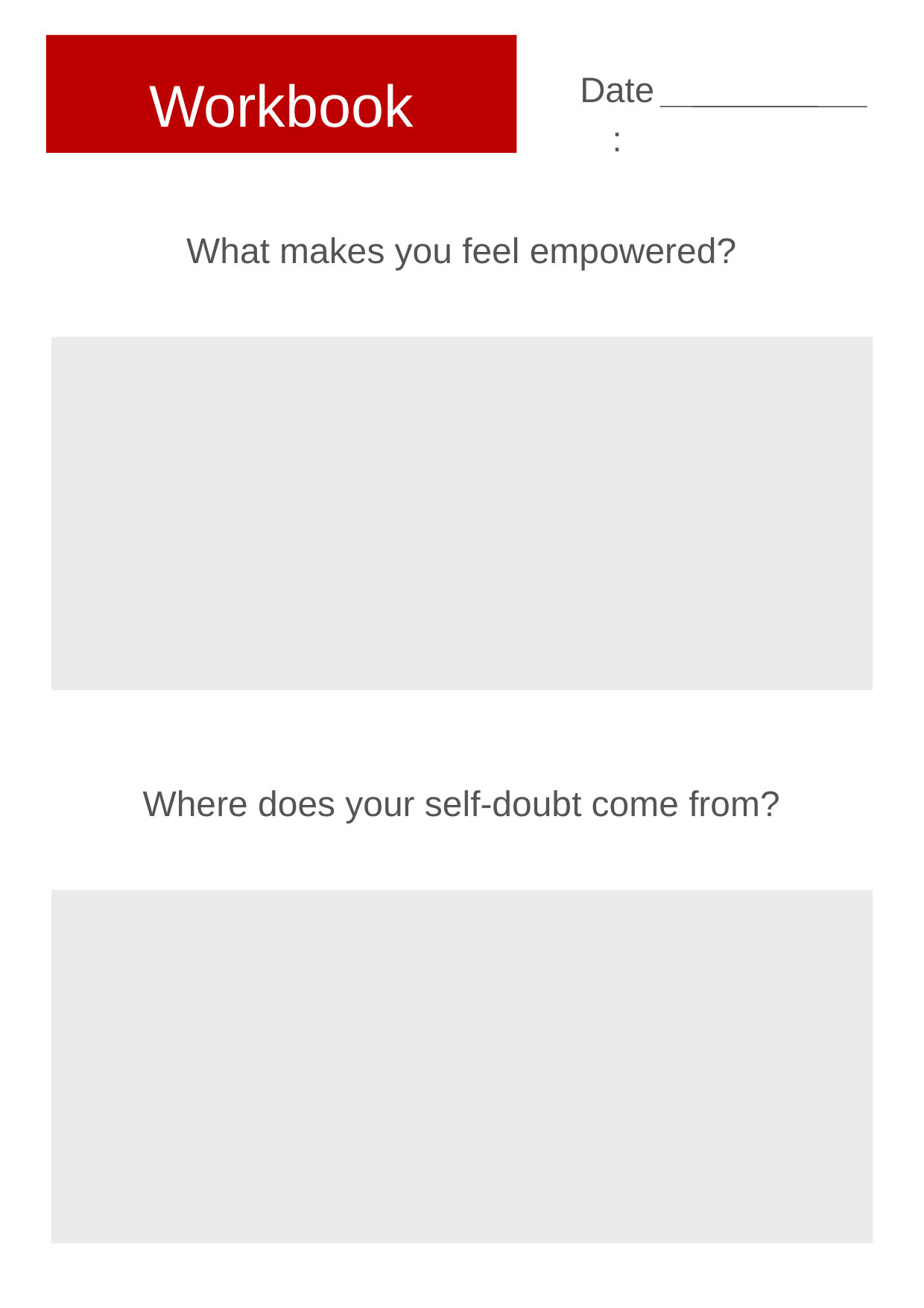

Workbook
Date:

What makes you feel empowered?

Where does your self-doubt come from?